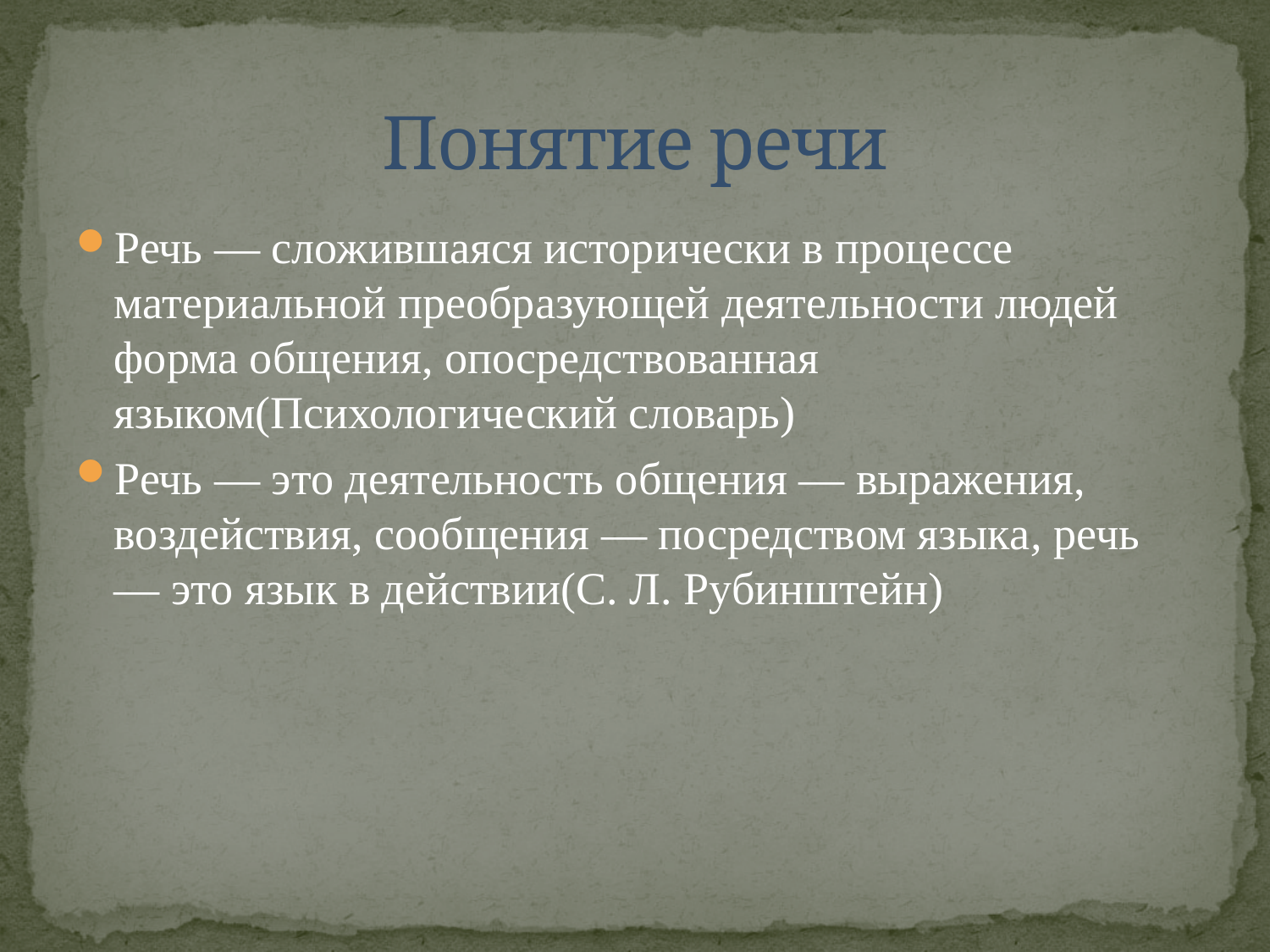

# Понятие речи
Речь — сложившаяся исторически в процессе материальной преобразующей деятельности людей форма общения, опосредствованная языком(Психологический словарь)
Речь — это деятельность общения — выражения, воздействия, сообщения — посредством языка, речь — это язык в действии(С. Л. Рубинштейн)